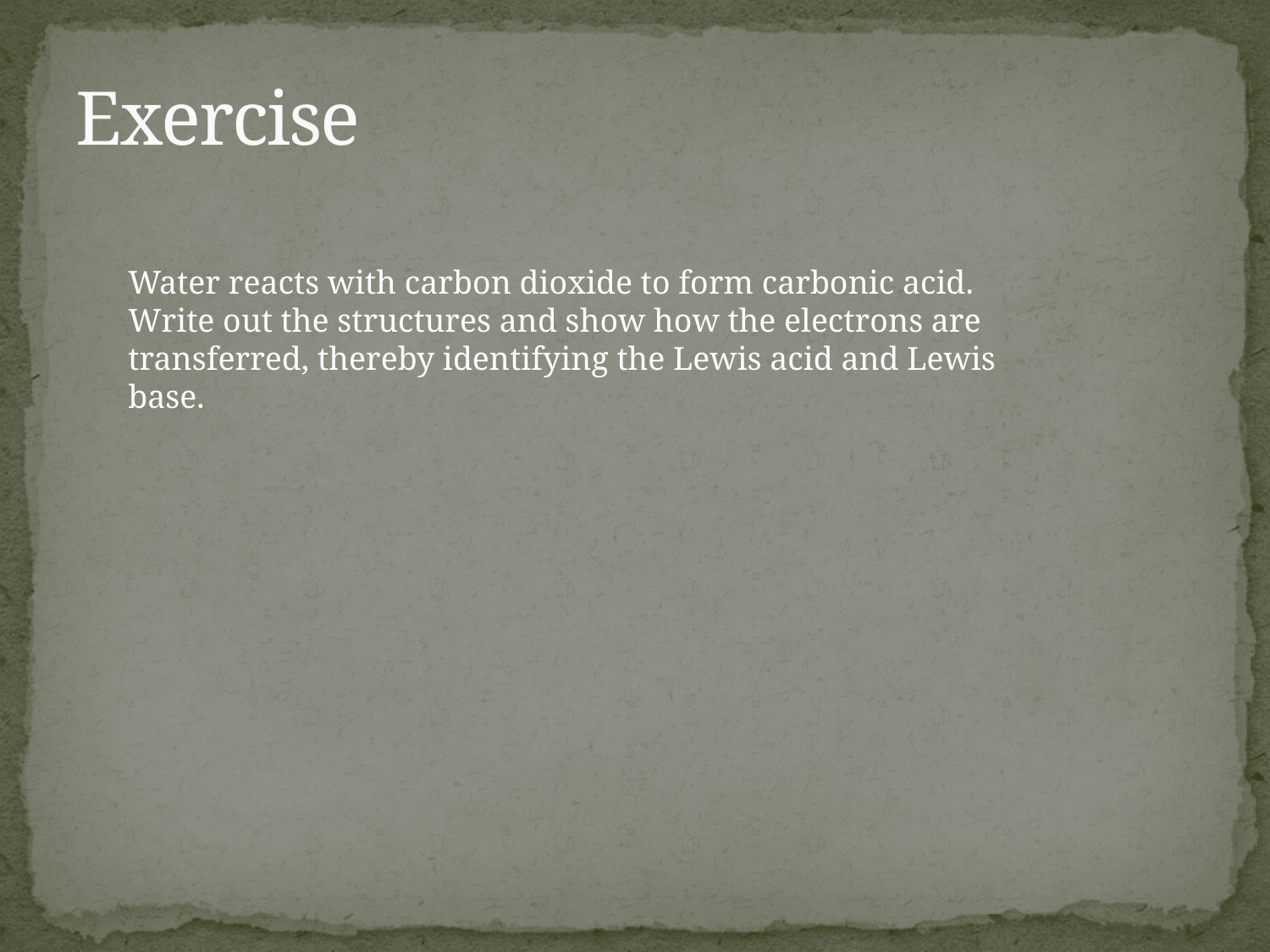

# Exercise
Water reacts with carbon dioxide to form carbonic acid.  Write out the structures and show how the electrons are transferred, thereby identifying the Lewis acid and Lewis base.